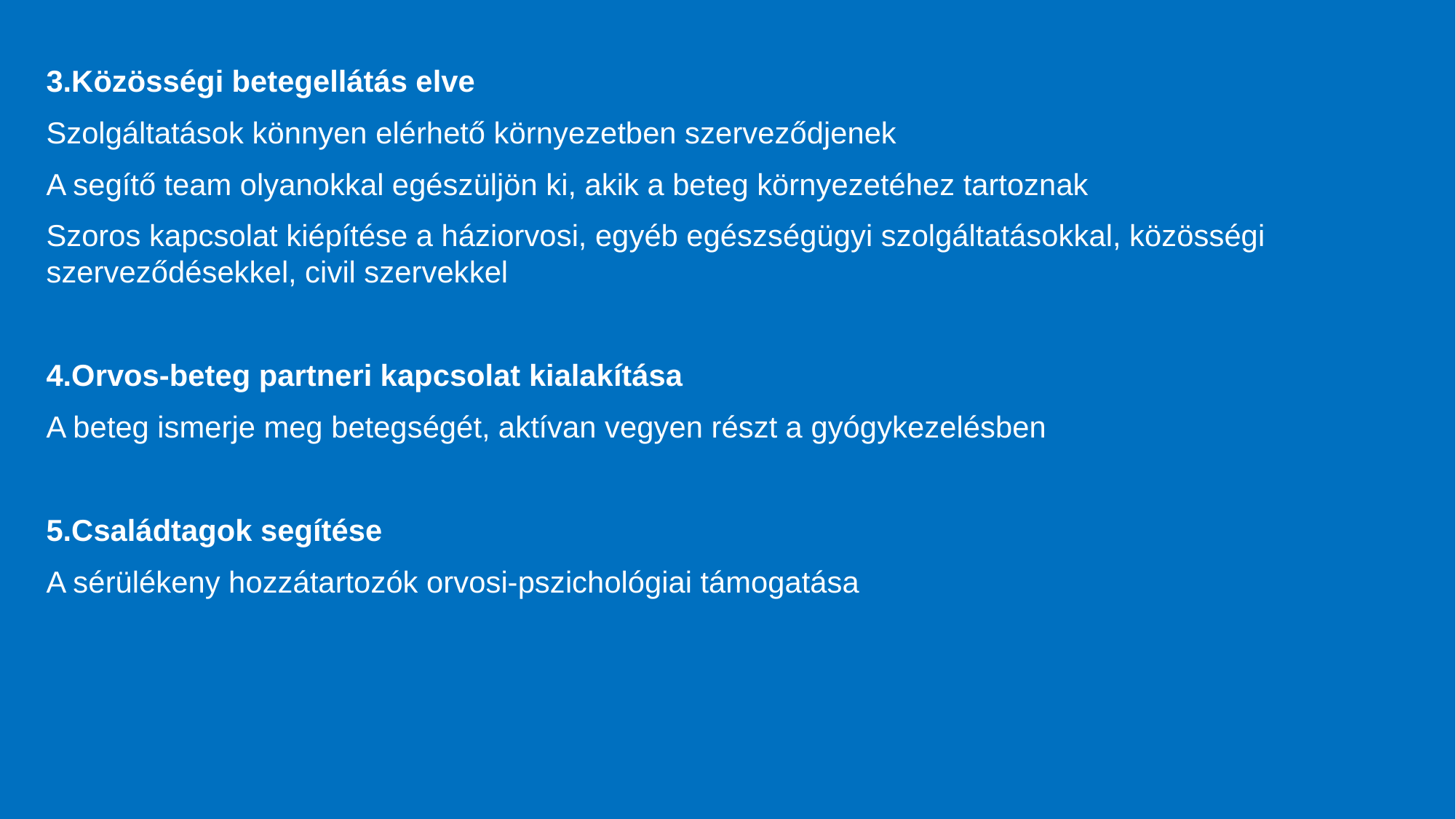

3.Közösségi betegellátás elve
Szolgáltatások könnyen elérhető környezetben szerveződjenek
A segítő team olyanokkal egészüljön ki, akik a beteg környezetéhez tartoznak
Szoros kapcsolat kiépítése a háziorvosi, egyéb egészségügyi szolgáltatásokkal, közösségi szerveződésekkel, civil szervekkel

4.Orvos-beteg partneri kapcsolat kialakítása
A beteg ismerje meg betegségét, aktívan vegyen részt a gyógykezelésben

5.Családtagok segítése
A sérülékeny hozzátartozók orvosi-pszichológiai támogatása